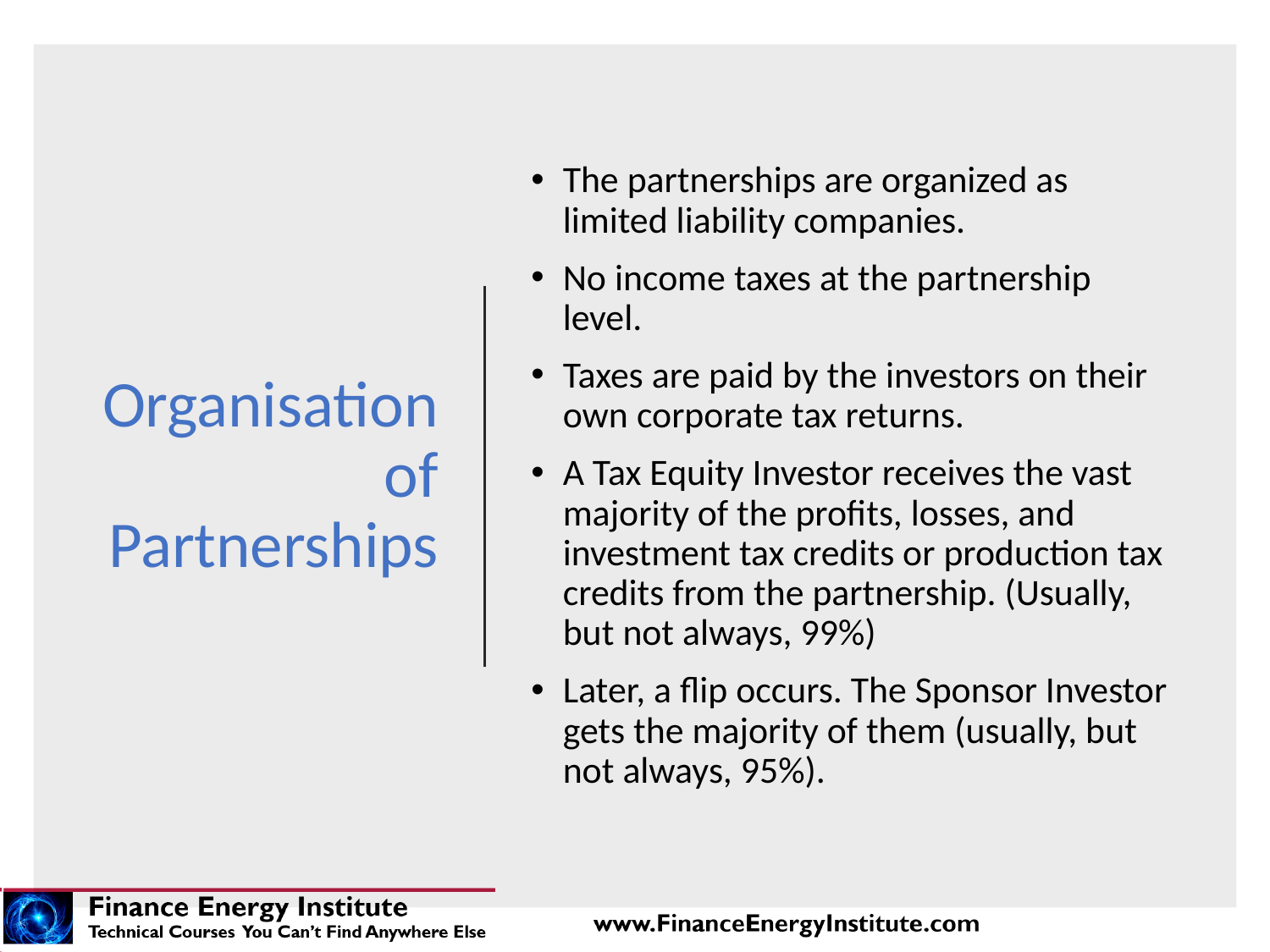

# Organisation of Partnerships
The partnerships are organized as limited liability companies.
No income taxes at the partnership level.
Taxes are paid by the investors on their own corporate tax returns.
A Tax Equity Investor receives the vast majority of the profits, losses, and investment tax credits or production tax credits from the partnership. (Usually, but not always, 99%)
Later, a flip occurs. The Sponsor Investor gets the majority of them (usually, but not always, 95%).